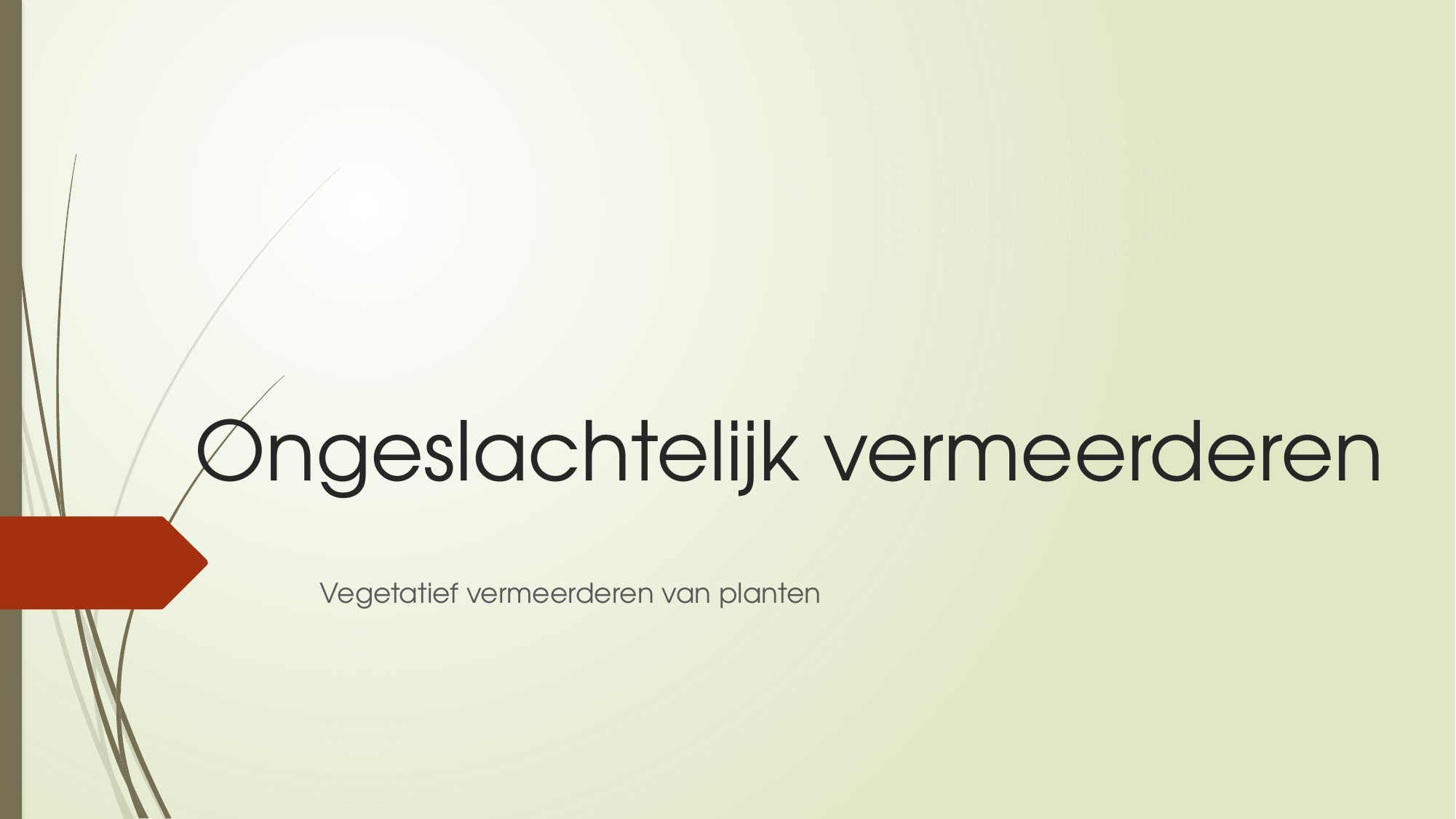

# Ongeslachtelijk vermeerderen
Vegetatief vermeerderen van planten